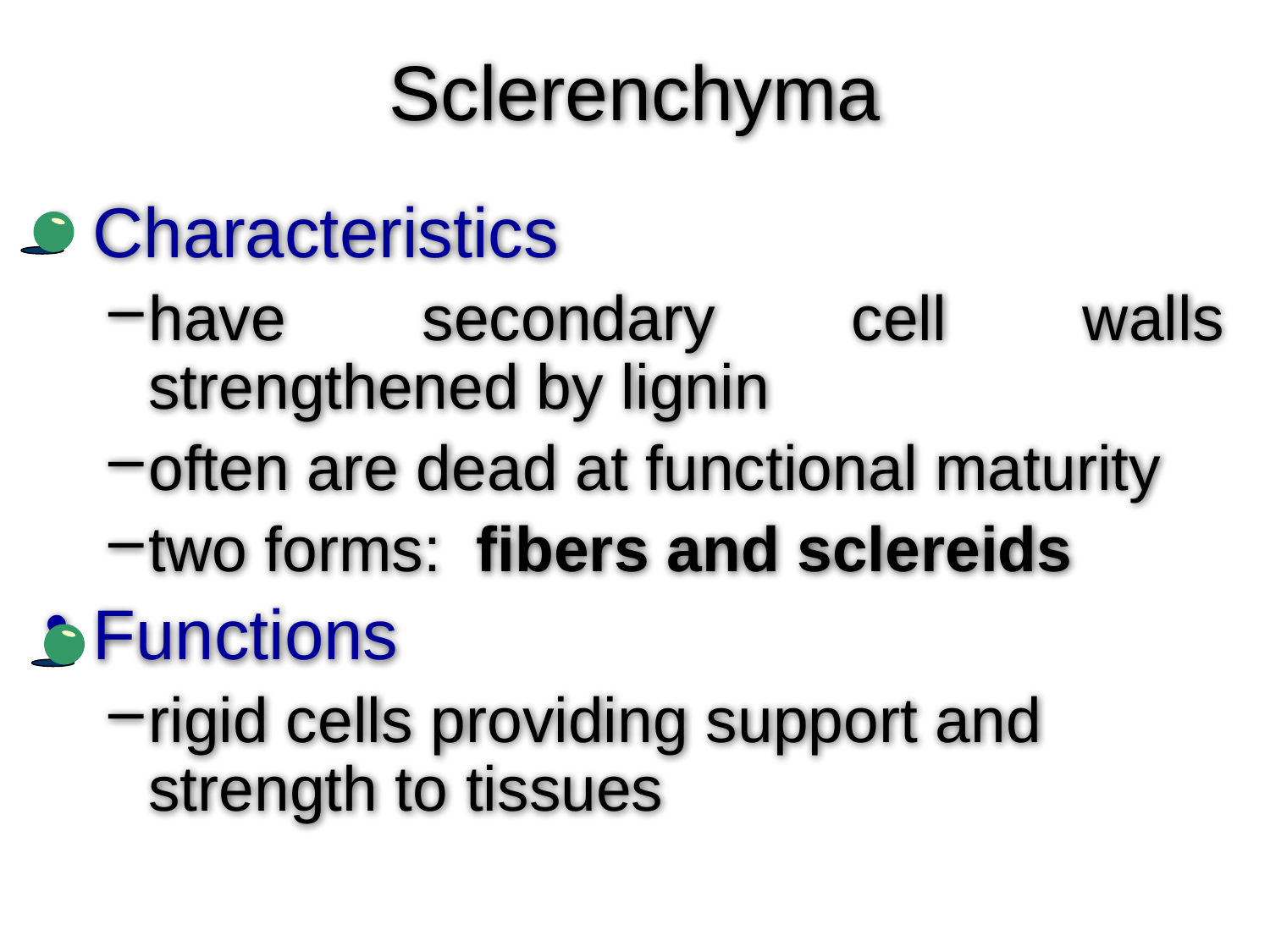

# Sclerenchyma
Characteristics
have secondary cell walls strengthened by lignin
often are dead at functional maturity
two forms:  fibers and sclereids
Functions
rigid cells providing support and strength to tissues